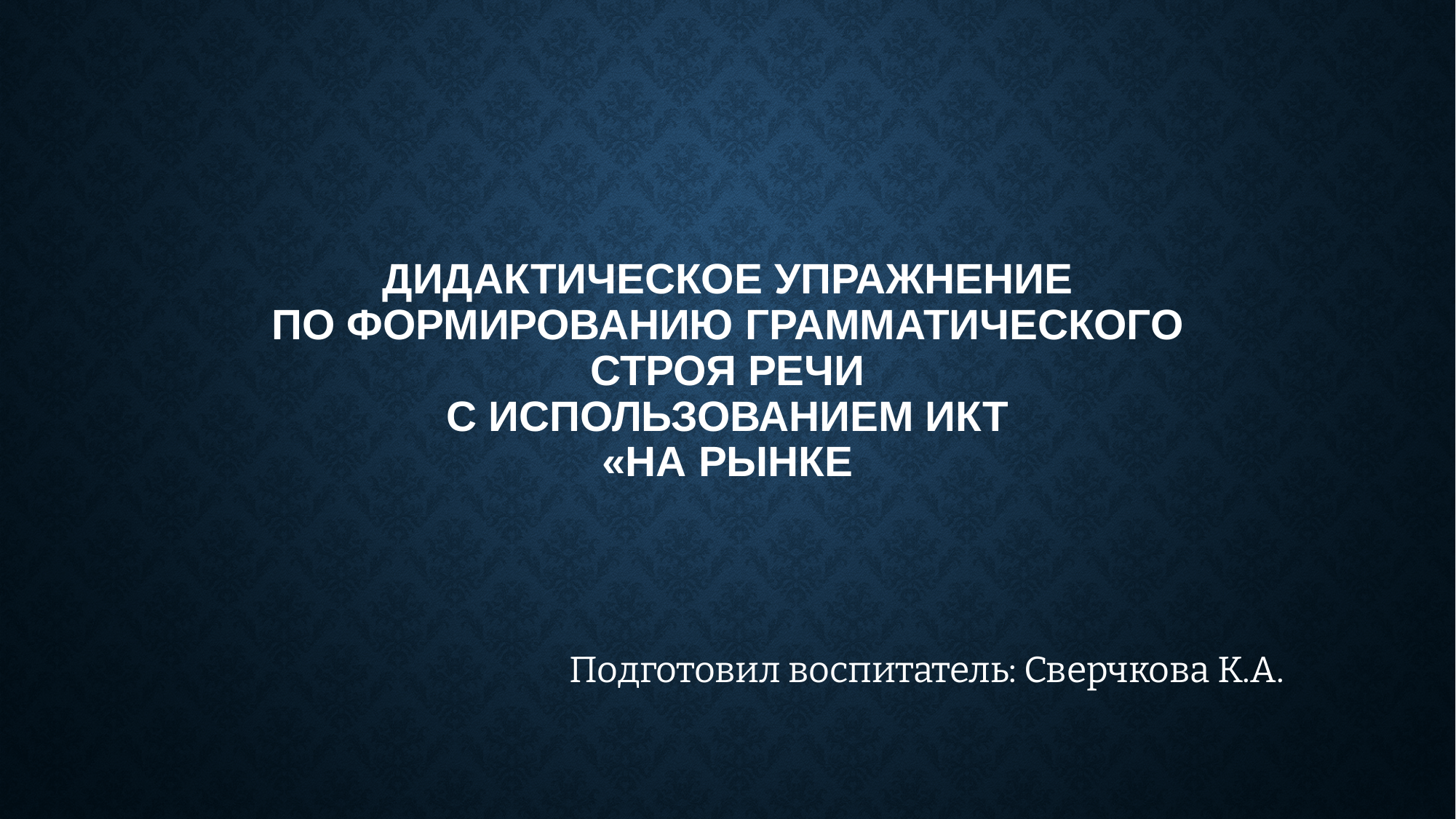

# дидактическое упражнение по формированию грамматического строя речи с использованием ИКТ «На рынке
Подготовил воспитатель: Сверчкова К.А.